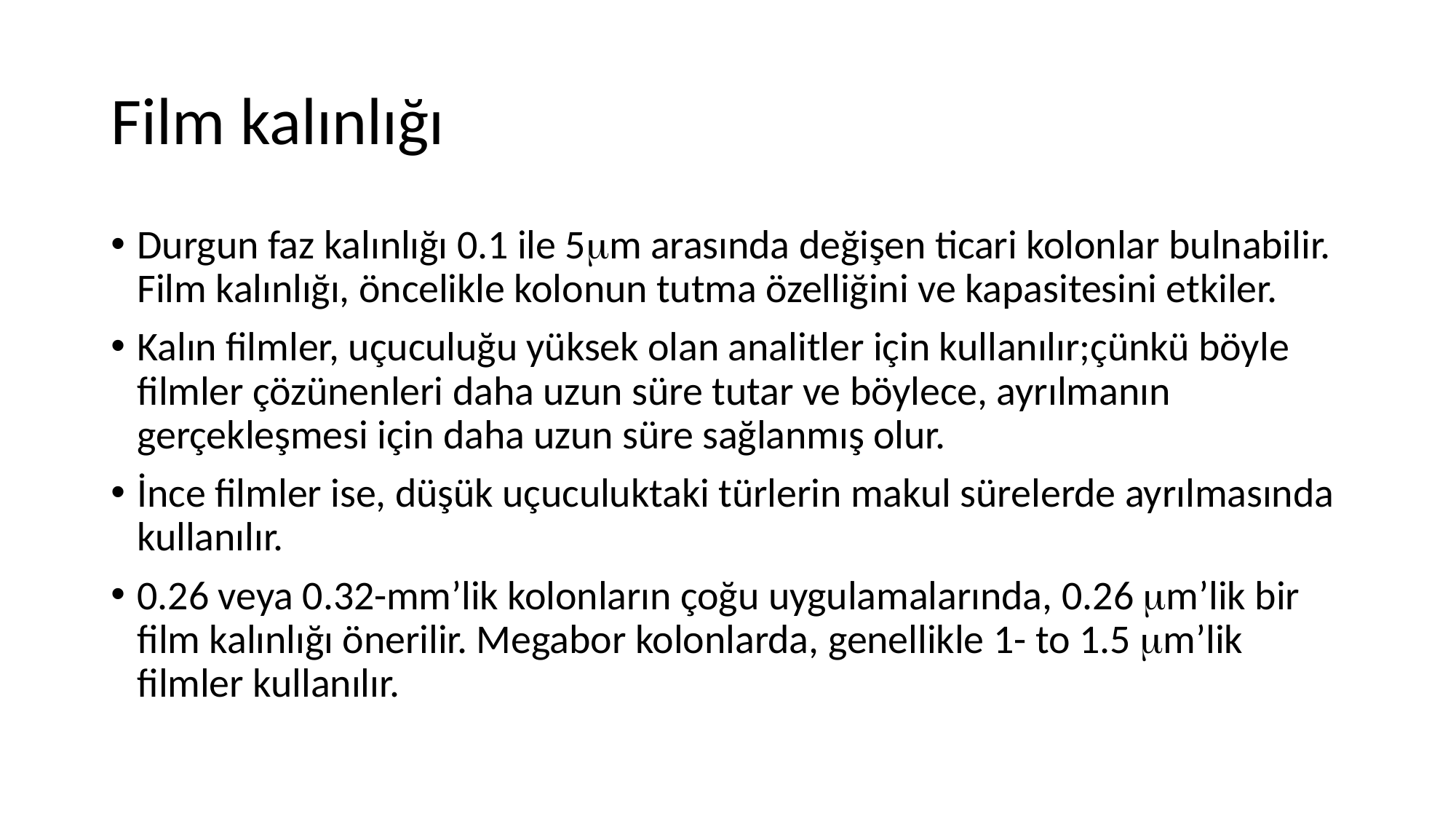

# Film kalınlığı
Durgun faz kalınlığı 0.1 ile 5μm arasında değişen ticari kolonlar bulnabilir. Film kalınlığı, öncelikle kolonun tutma özelliğini ve kapasitesini etkiler.
Kalın filmler, uçuculuğu yüksek olan analitler için kullanılır;çünkü böyle filmler çözünenleri daha uzun süre tutar ve böylece, ayrılmanın gerçekleşmesi için daha uzun süre sağlanmış olur.
İnce filmler ise, düşük uçuculuktaki türlerin makul sürelerde ayrılmasında kullanılır.
0.26 veya 0.32-mm’lik kolonların çoğu uygulamalarında, 0.26 μm’lik bir film kalınlığı önerilir. Megabor kolonlarda, genellikle 1- to 1.5 μm’lik filmler kullanılır.